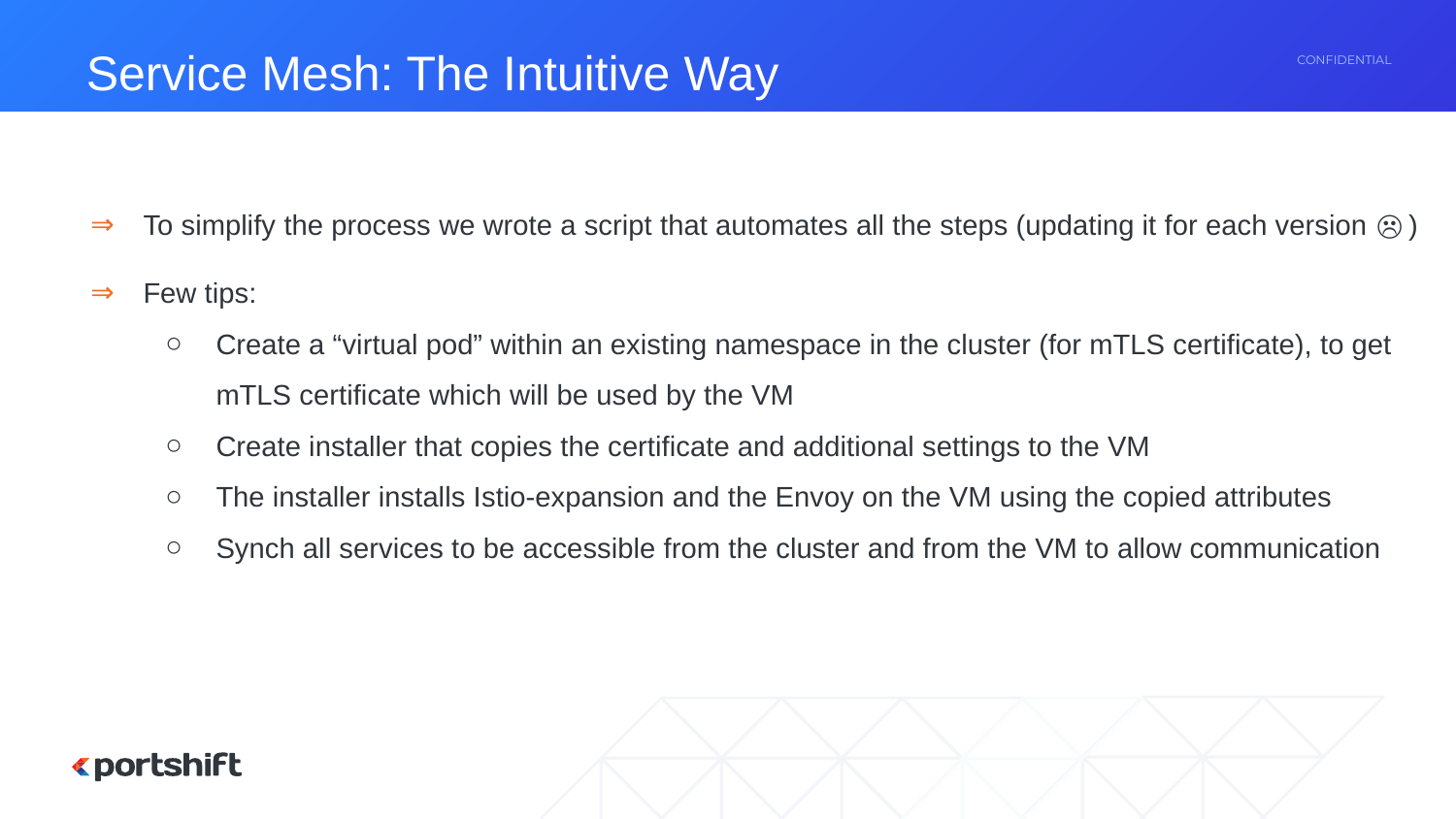

Service Mesh: The Intuitive Way
To simplify the process we wrote a script that automates all the steps (updating it for each version ☹ )
Few tips:
Create a “virtual pod” within an existing namespace in the cluster (for mTLS certificate), to get mTLS certificate which will be used by the VM
Create installer that copies the certificate and additional settings to the VM
The installer installs Istio-expansion and the Envoy on the VM using the copied attributes
Synch all services to be accessible from the cluster and from the VM to allow communication